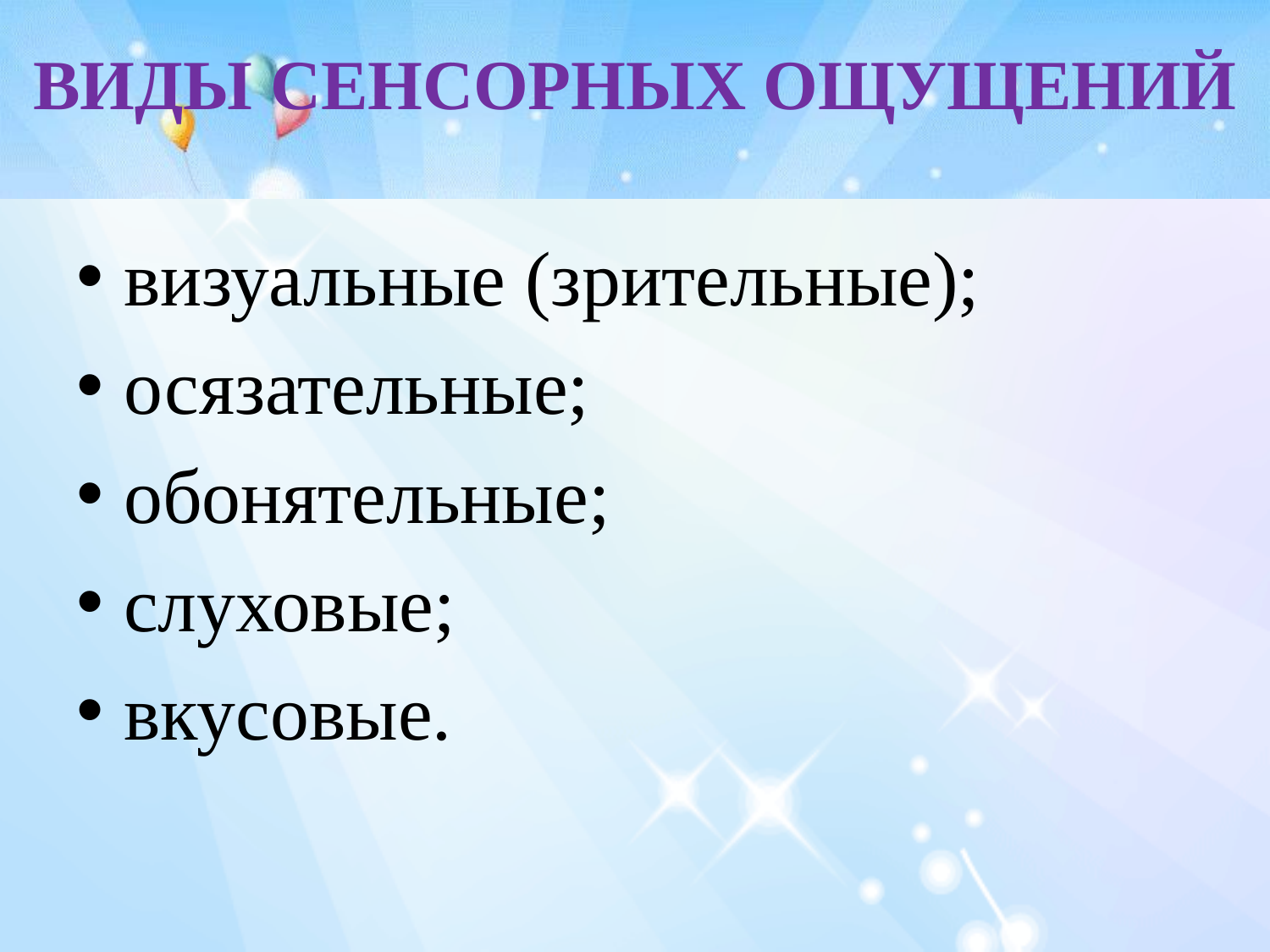

# ВИДЫ СЕНСОРНЫХ ОЩУЩЕНИЙ
визуальные (зрительные);
осязательные;
обонятельные;
слуховые;
вкусовые.